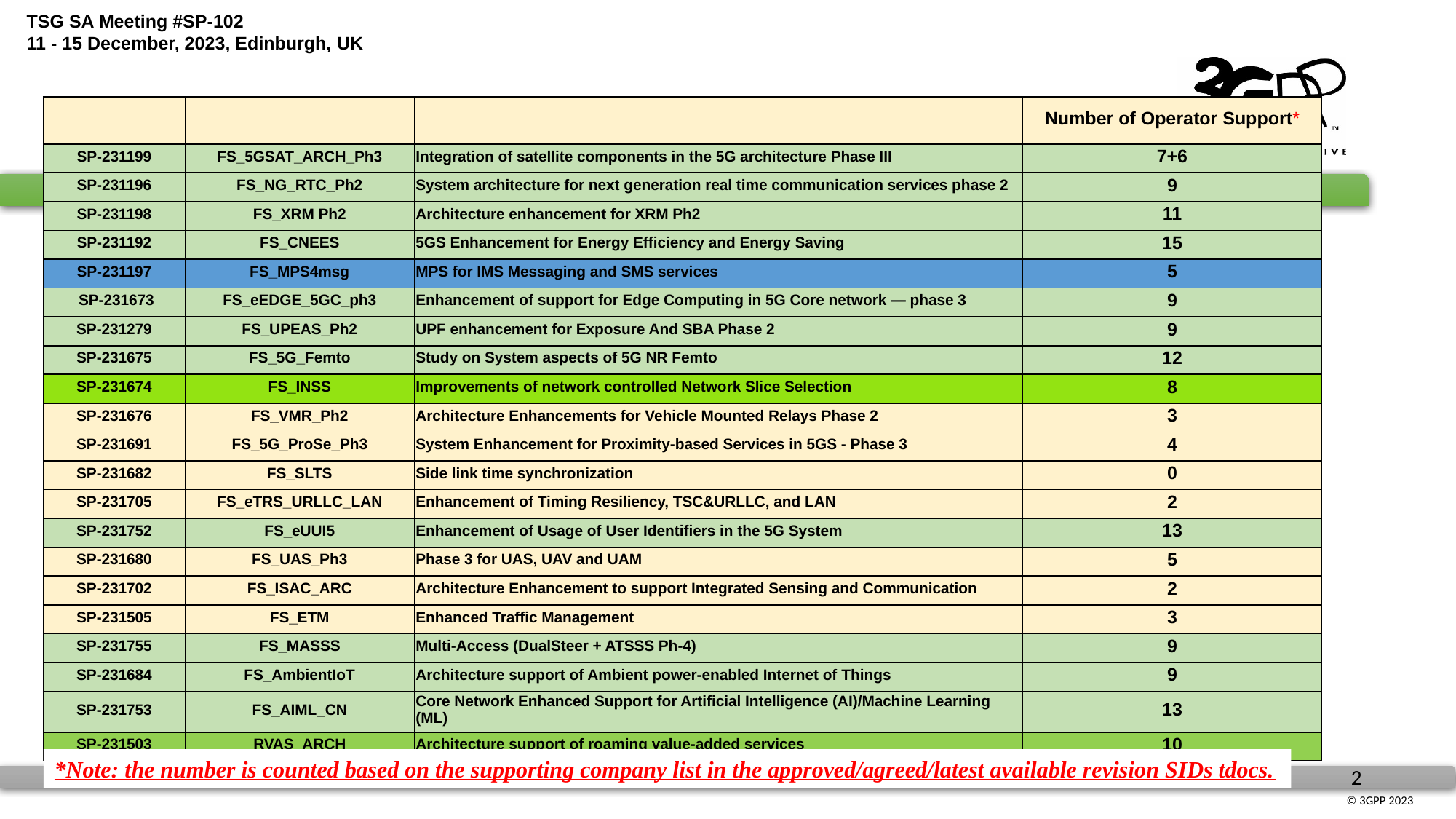

#
|  |  |  | Number of Operator Support\* |
| --- | --- | --- | --- |
| SP-231199 | FS\_5GSAT\_ARCH\_Ph3 | Integration of satellite components in the 5G architecture Phase III | 7+6 |
| SP-231196 | FS\_NG\_RTC\_Ph2 | System architecture for next generation real time communication services phase 2 | 9 |
| SP-231198 | FS\_XRM Ph2 | Architecture enhancement for XRM Ph2 | 11 |
| SP-231192 | FS\_CNEES | 5GS Enhancement for Energy Efficiency and Energy Saving | 15 |
| SP-231197 | FS\_MPS4msg | MPS for IMS Messaging and SMS services | 5 |
| SP-231673 | FS\_eEDGE\_5GC\_ph3 | Enhancement of support for Edge Computing in 5G Core network — phase 3 | 9 |
| SP-231279 | FS\_UPEAS\_Ph2 | UPF enhancement for Exposure And SBA Phase 2 | 9 |
| SP-231675 | FS\_5G\_Femto | Study on System aspects of 5G NR Femto | 12 |
| SP-231674 | FS\_INSS | Improvements of network controlled Network Slice Selection | 8 |
| SP-231676 | FS\_VMR\_Ph2 | Architecture Enhancements for Vehicle Mounted Relays Phase 2 | 3 |
| SP-231691 | FS\_5G\_ProSe\_Ph3 | System Enhancement for Proximity-based Services in 5GS - Phase 3 | 4 |
| SP-231682 | FS\_SLTS | Side link time synchronization | 0 |
| SP-231705 | FS\_eTRS\_URLLC\_LAN | Enhancement of Timing Resiliency, TSC&URLLC, and LAN | 2 |
| SP-231752 | FS\_eUUI5 | Enhancement of Usage of User Identifiers in the 5G System | 13 |
| SP-231680 | FS\_UAS\_Ph3 | Phase 3 for UAS, UAV and UAM | 5 |
| SP-231702 | FS\_ISAC\_ARC | Architecture Enhancement to support Integrated Sensing and Communication | 2 |
| SP-231505 | FS\_ETM | Enhanced Traffic Management | 3 |
| SP-231755 | FS\_MASSS | Multi-Access (DualSteer + ATSSS Ph-4) | 9 |
| SP-231684 | FS\_AmbientIoT | Architecture support of Ambient power-enabled Internet of Things | 9 |
| SP-231753 | FS\_AIML\_CN | Core Network Enhanced Support for Artificial Intelligence (AI)/Machine Learning (ML) | 13 |
| SP-231503 | RVAS\_ARCH | Architecture support of roaming value-added services | 10 |
*Note: the number is counted based on the supporting company list in the approved/agreed/latest available revision SIDs tdocs.